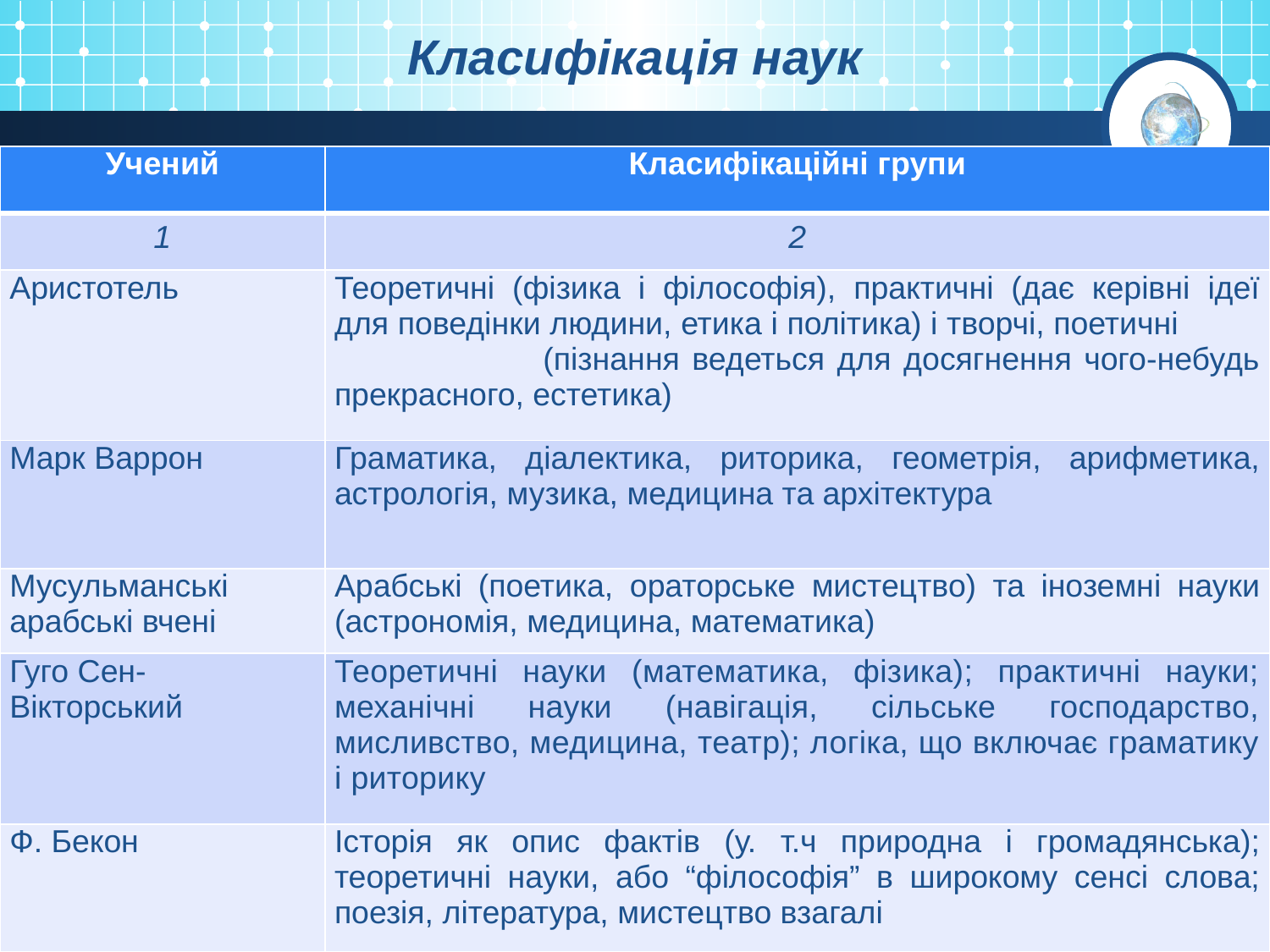

# Класифікація наук
| Учений | Класифікаційні групи |
| --- | --- |
| 1 | 2 |
| Аристотель | Теоретичні (фізика і філософія), практичні (дає керівні ідеї для поведінки людини, етика і політика) і творчі, поетичні (пізнання ведеться для досягнення чого-небудь прекрасного, естетика) |
| Марк Варрон | Граматика, діалектика, риторика, геометрія, арифметика, астрологія, музика, медицина та архітектура |
| Мусульманські арабські вчені | Арабські (поетика, ораторське мистецтво) та іноземні науки (астрономія, медицина, математика) |
| Гуго Сен-Вікторський | Теоретичні науки (математика, фізика); практичні науки; механічні науки (навігація, сільське господарство, мисливство, медицина, театр); логіка, що включає граматику і риторику |
| Ф. Бекон | Історія як опис фактів (у. т.ч природна і громадянська); теоретичні науки, або “філософія” в широкому сенсі слова; поезія, література, мистецтво взагалі |